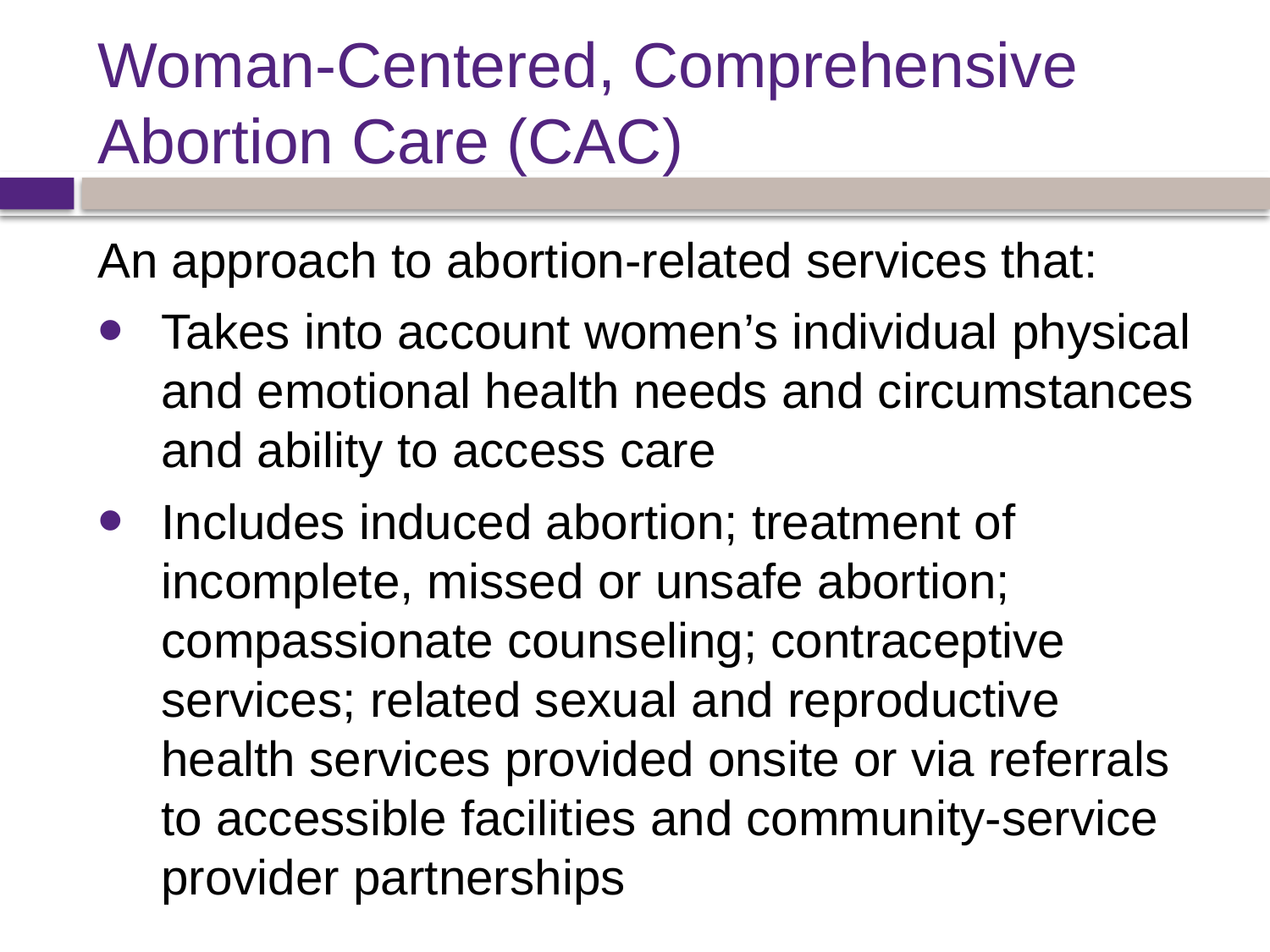

# Woman-Centered, Comprehensive Abortion Care (CAC)
An approach to abortion-related services that:
Takes into account women’s individual physical and emotional health needs and circumstances and ability to access care
Includes induced abortion; treatment of incomplete, missed or unsafe abortion; compassionate counseling; contraceptive services; related sexual and reproductive health services provided onsite or via referrals to accessible facilities and community-service provider partnerships